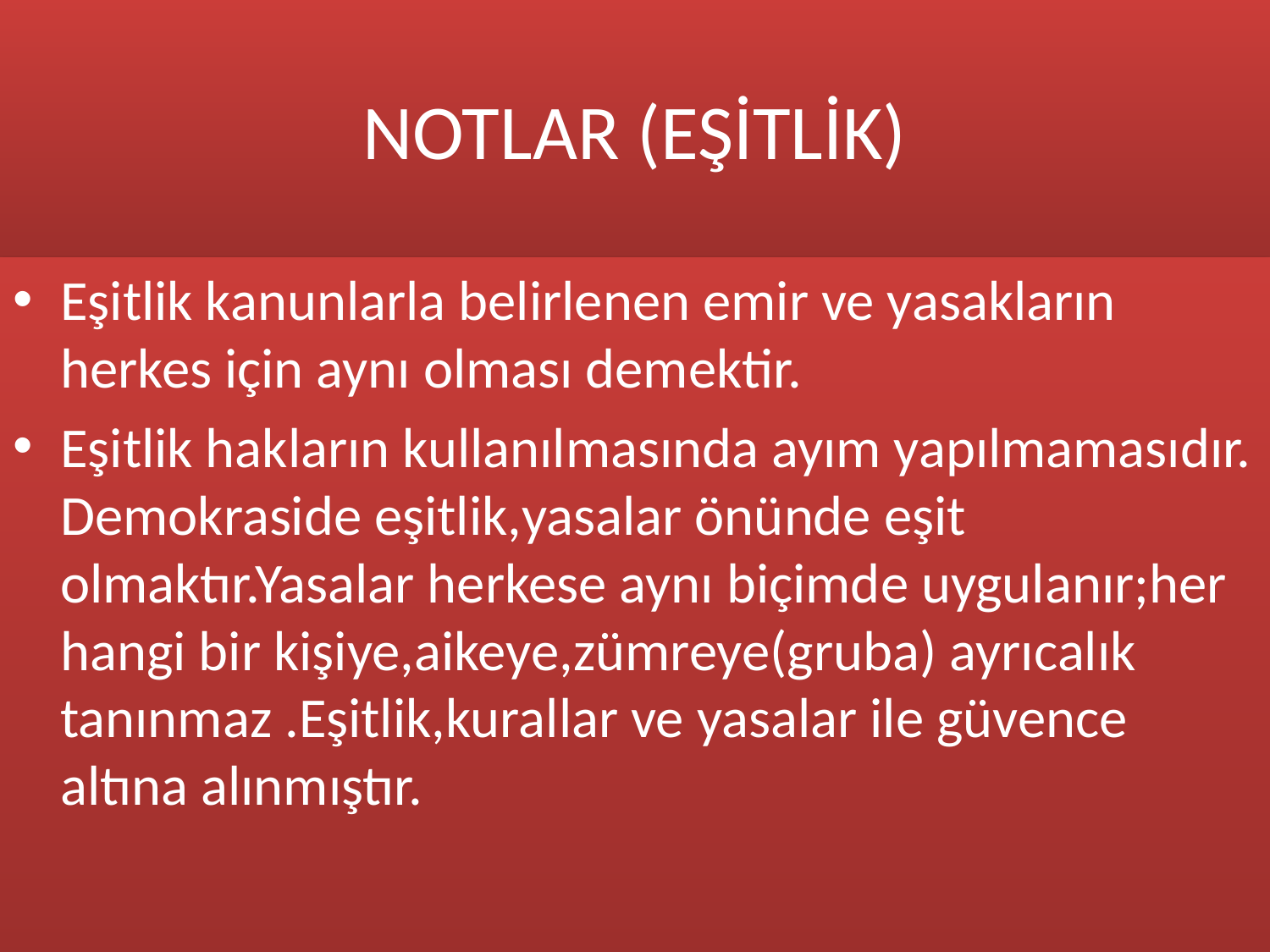

# NOTLAR (EŞİTLİK)
Eşitlik kanunlarla belirlenen emir ve yasakların herkes için aynı olması demektir.
Eşitlik hakların kullanılmasında ayım yapılmamasıdır. Demokraside eşitlik,yasalar önünde eşit olmaktır.Yasalar herkese aynı biçimde uygulanır;her   hangi bir kişiye,aikeye,zümreye(gruba) ayrıcalık tanınmaz .Eşitlik,kurallar ve yasalar ile güvence altına alınmıştır.